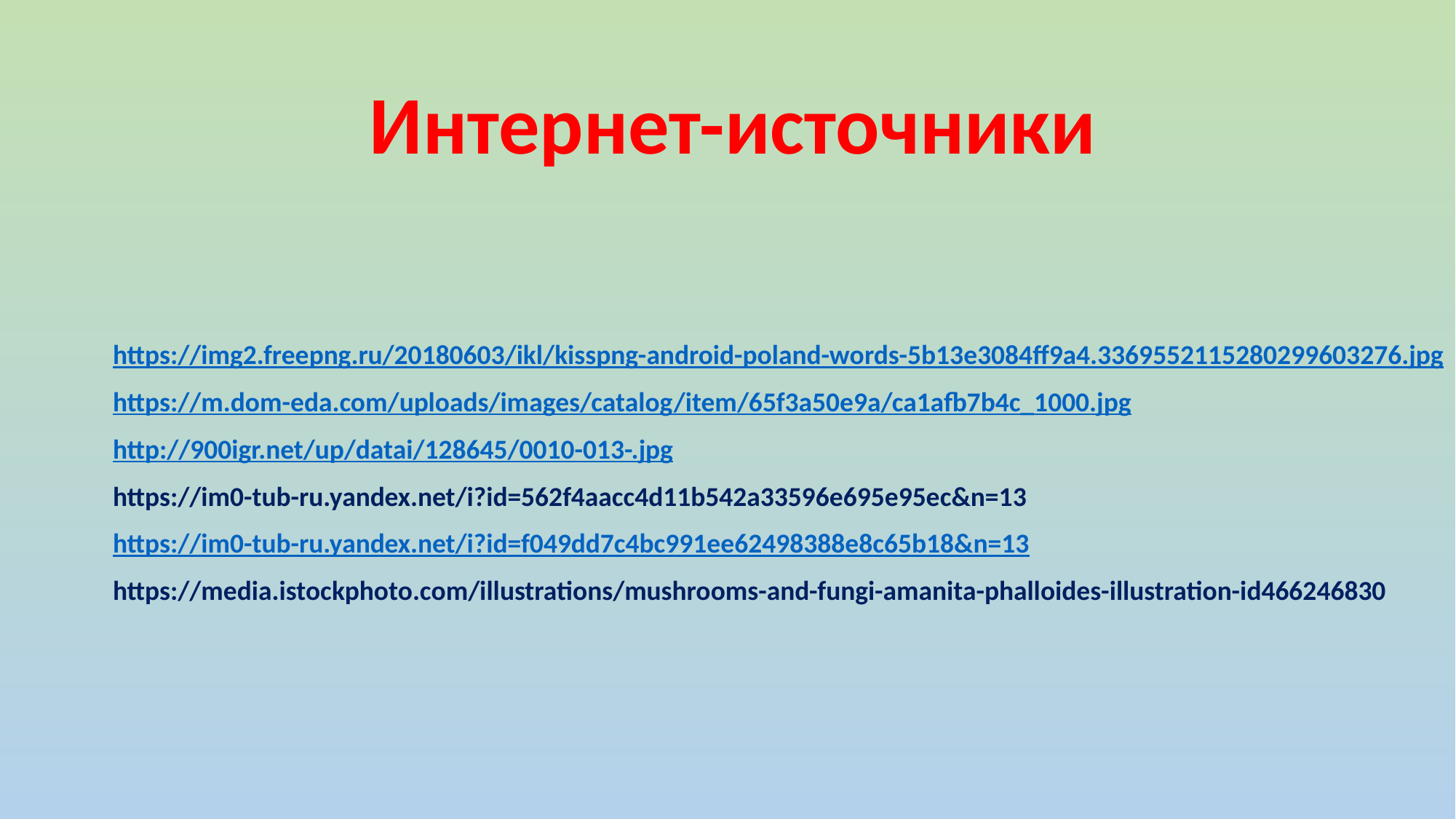

Интернет-источники
https://img2.freepng.ru/20180603/ikl/kisspng-android-poland-words-5b13e3084ff9a4.3369552115280299603276.jpg
https://m.dom-eda.com/uploads/images/catalog/item/65f3a50e9a/ca1afb7b4c_1000.jpg
http://900igr.net/up/datai/128645/0010-013-.jpg
https://im0-tub-ru.yandex.net/i?id=562f4aacc4d11b542a33596e695e95ec&n=13
https://im0-tub-ru.yandex.net/i?id=f049dd7c4bc991ee62498388e8c65b18&n=13
https://media.istockphoto.com/illustrations/mushrooms-and-fungi-amanita-phalloides-illustration-id466246830